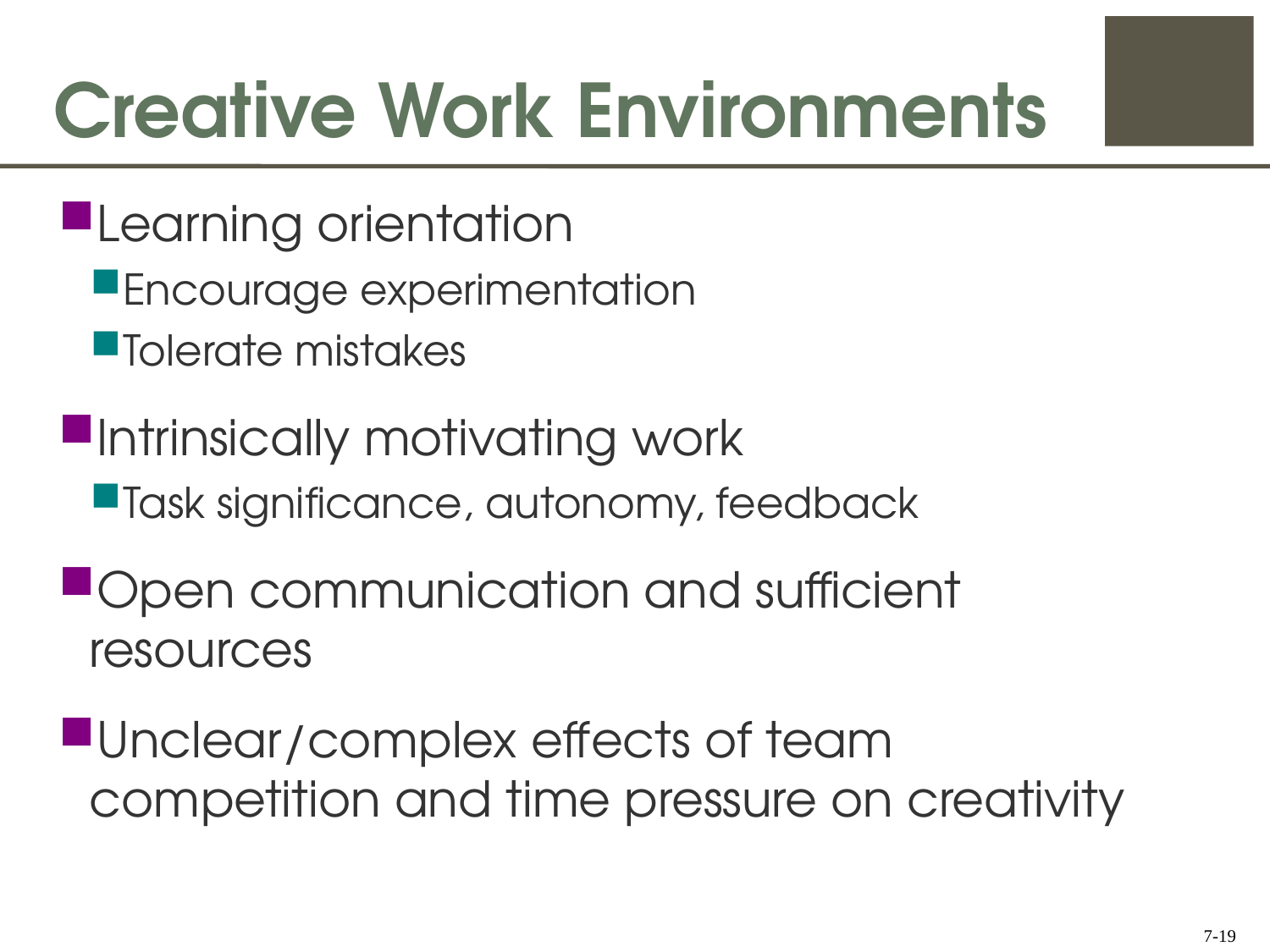

# Creative Work Environments
Learning orientation
Encourage experimentation
Tolerate mistakes
Intrinsically motivating work
Task significance, autonomy, feedback
Open communication and sufficient resources
Unclear/complex effects of team competition and time pressure on creativity